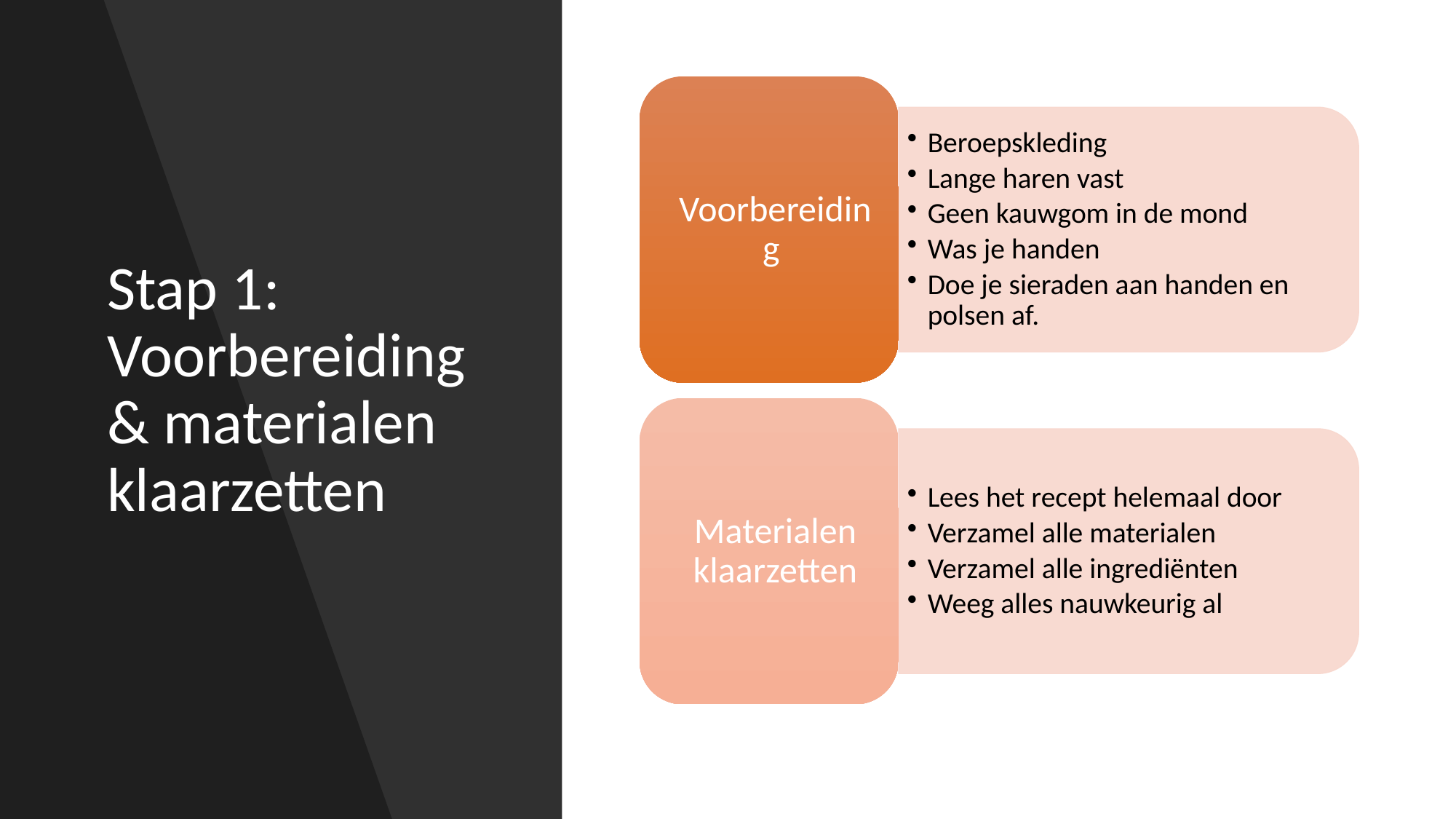

# Stap 1: Voorbereiding & materialen klaarzetten
Beroepskleding
Lange haren vast
Geen kauwgom in de mond
Was je handen
Doe je sieraden aan handen en polsen af.
Voorbereiding
Lees het recept helemaal door
Verzamel alle materialen
Verzamel alle ingrediënten
Weeg alles nauwkeurig al
Materialen klaarzetten